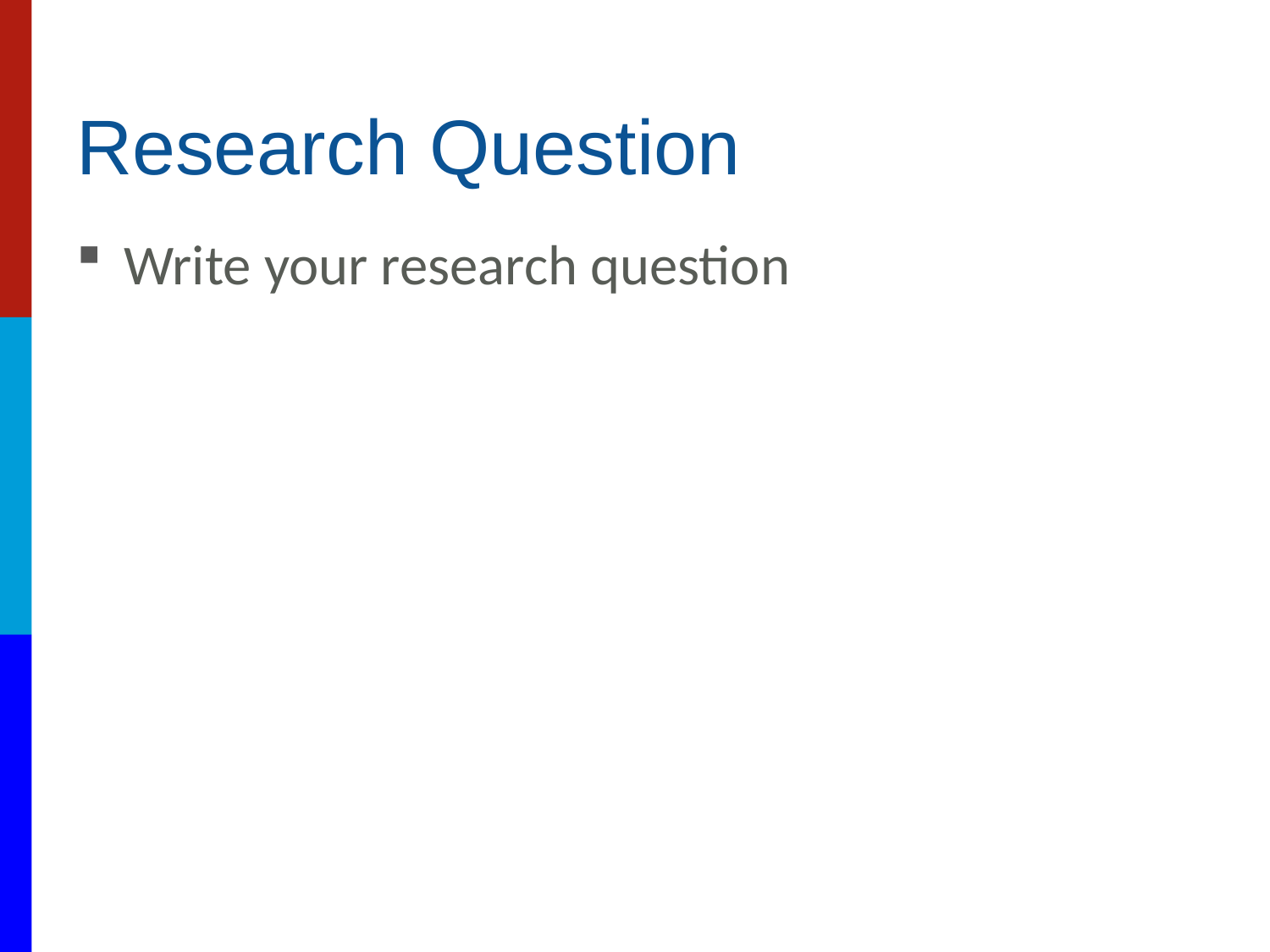

# Research Question
Write your research question